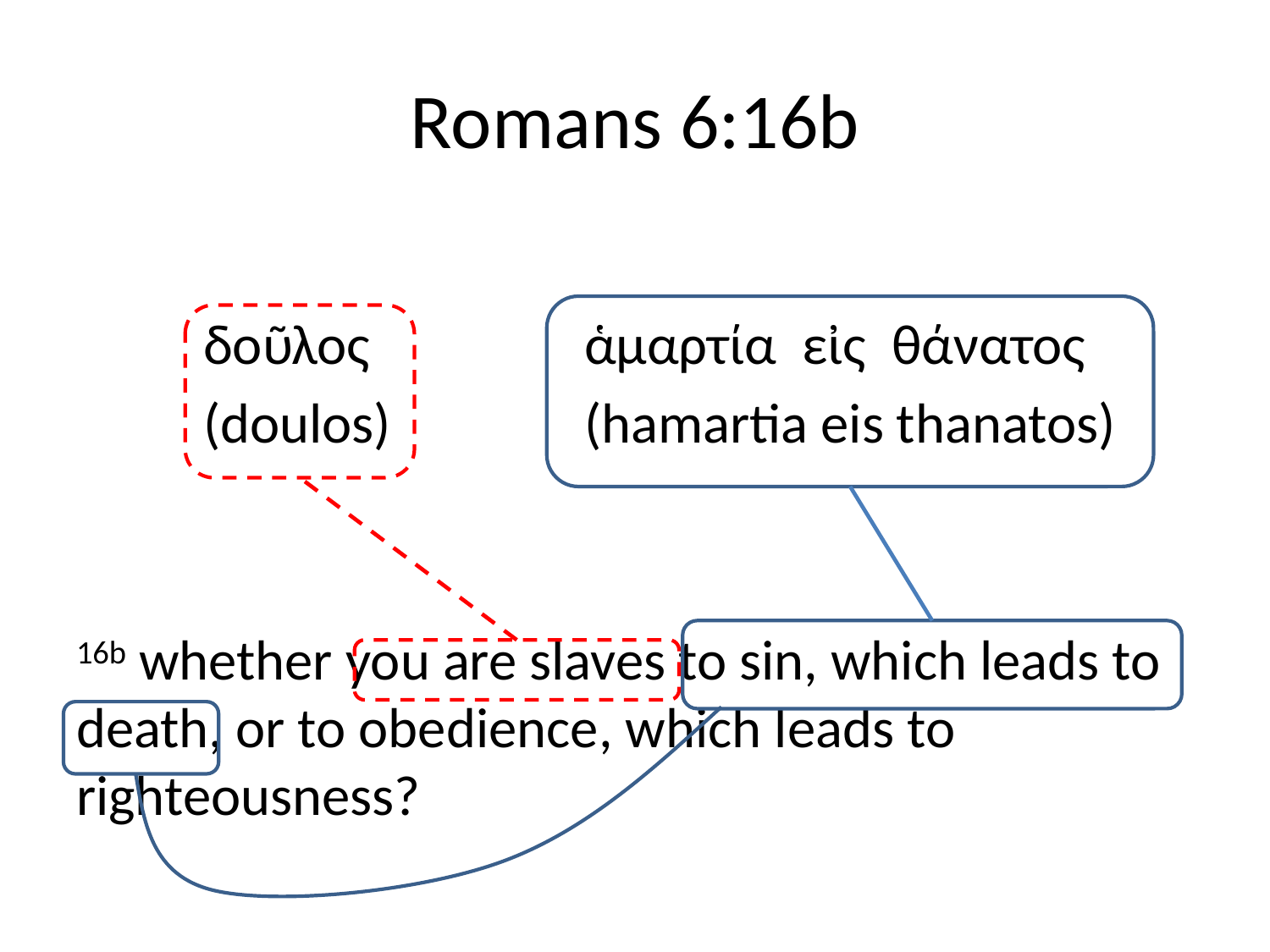

# Romans 6:16b

	δοῦλος	 	ἁμαρτία  εἰς  θάνατος
	(doulos)		(hamartia eis thanatos)

16b whether you are slaves to sin, which leads to death, or to obedience, which leads to righteousness?